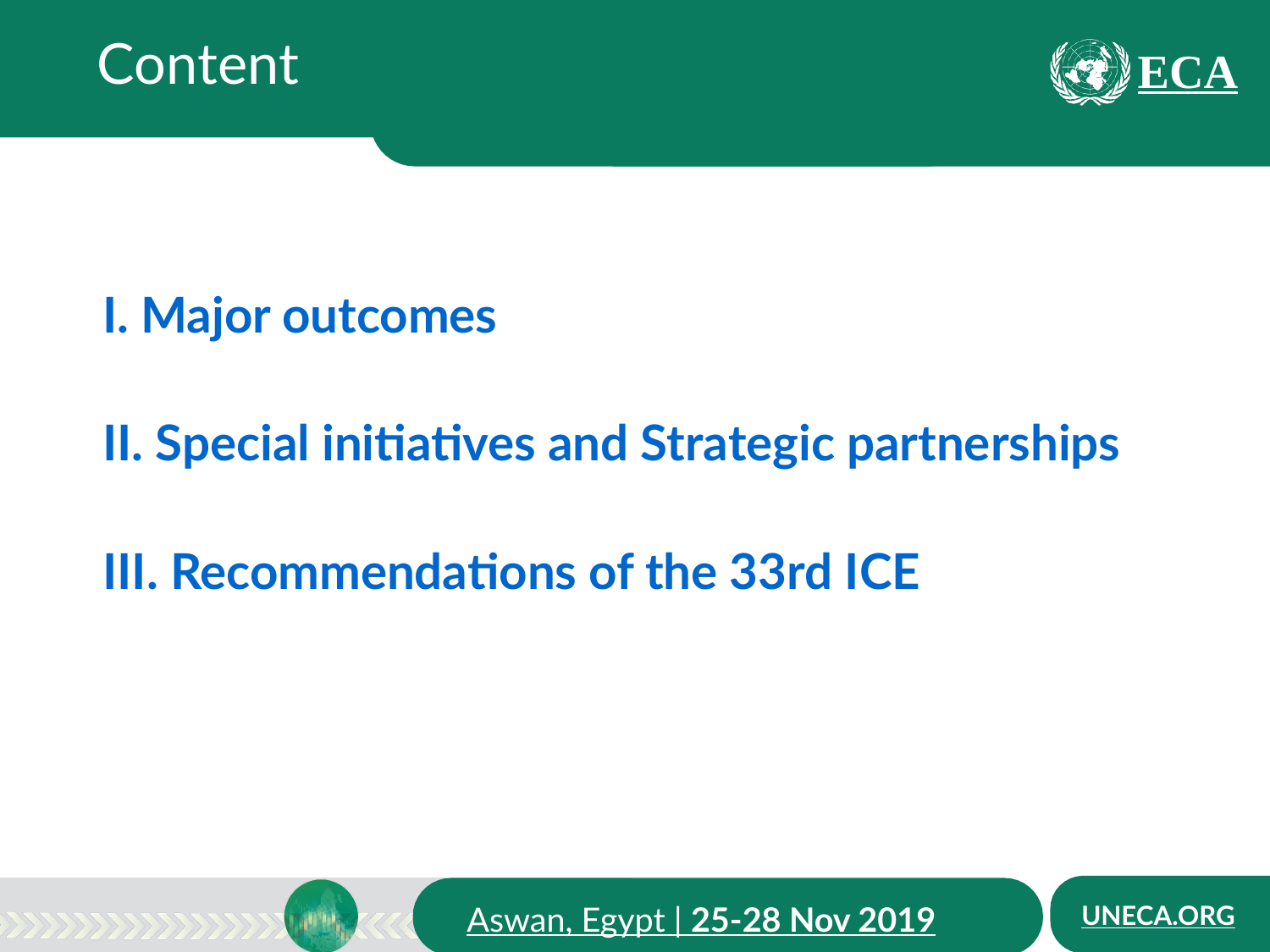

Content
I. Major outcomes
II. Special initiatives and Strategic partnerships
III. Recommendations of the 33rd ICE